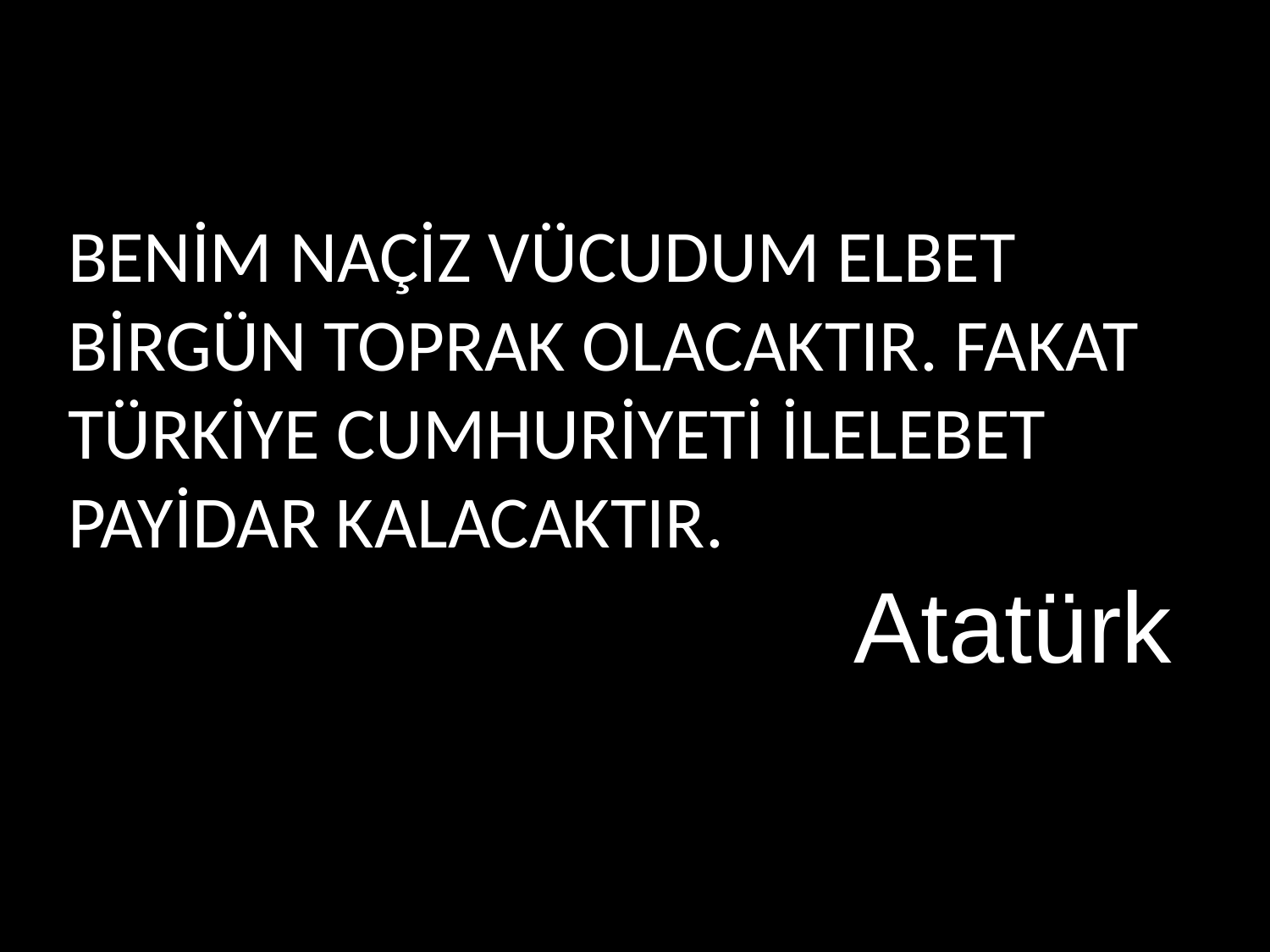

# BENİM NAÇİZ VÜCUDUM ELBET BİRGÜN TOPRAK OLACAKTIR. FAKAT TÜRKİYE CUMHURİYETİ İLELEBET PAYİDAR KALACAKTIR. Atatürk